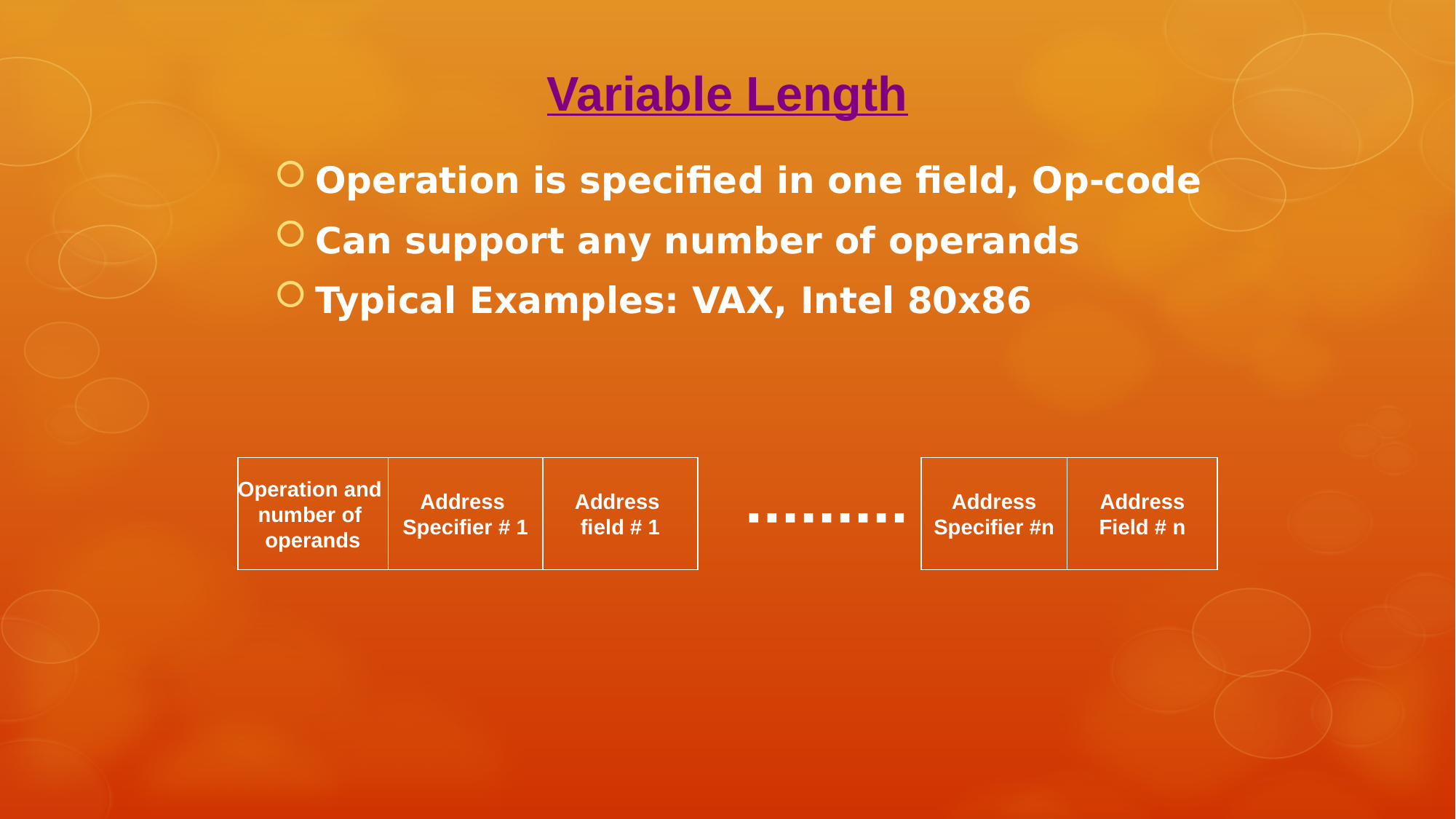

Variable Length
Operation is specified in one field, Op-code
Can support any number of operands
Typical Examples: VAX, Intel 80x86

Operation and
number of
operands
Address
Specifier # 1
Address
field # 1
Address
Specifier #n
Address
Field # n